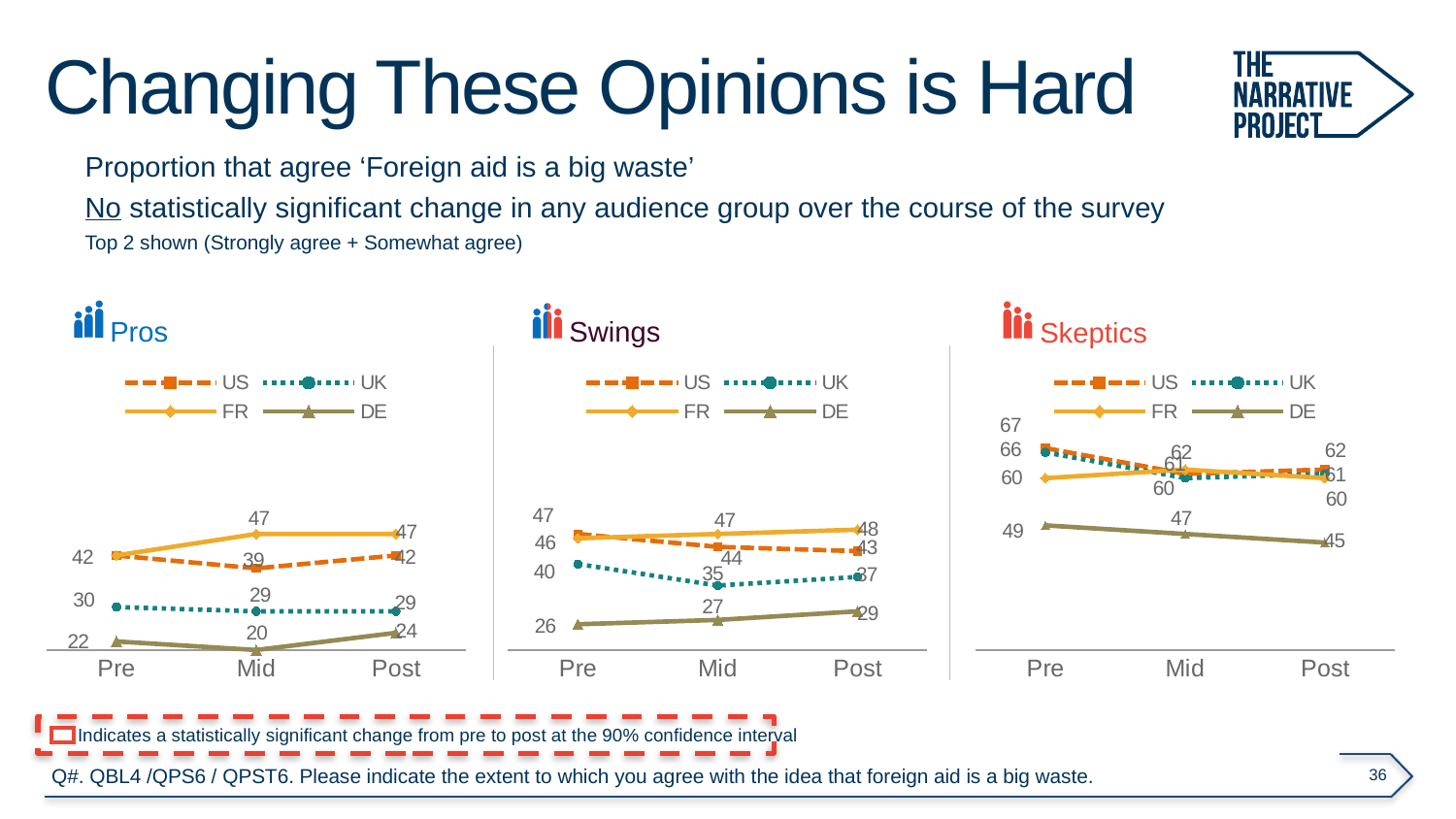

# Changing These Opinions is Hard
Proportion that agree ‘Foreign aid is a big waste’
No statistically significant change in any audience group over the course of the survey
Top 2 shown (Strongly agree + Somewhat agree)
Pros

Swings

Skeptics

### Chart

| Category | US | UK | FR | DE |
|---|---|---|---|---|
| Pre | 42.0 | 30.0 | 42.0 | 22.0 |
| Mid | 39.0 | 29.0 | 47.0 | 20.0 |
| Post | 42.0 | 29.0 | 47.0 | 24.0 |

### Chart

| Category | US | UK | FR | DE |
|---|---|---|---|---|
| Pre | 47.0 | 40.0 | 46.0 | 26.0 |
| Mid | 44.0 | 35.0 | 47.0 | 27.0 |
| Post | 43.0 | 37.0 | 48.0 | 29.0 |

### Chart

| Category | US | UK | FR | DE |
|---|---|---|---|---|
| Pre | 67.0 | 66.0 | 60.0 | 49.0 |
| Mid | 61.0 | 60.0 | 62.0 | 47.0 |
| Post | 62.0 | 61.0 | 60.0 | 45.0 |
Indicates a statistically significant change from pre to post at the 90% confidence interval

36
Q#. QBL4 /QPS6 / QPST6. Please indicate the extent to which you agree with the idea that foreign aid is a big waste.